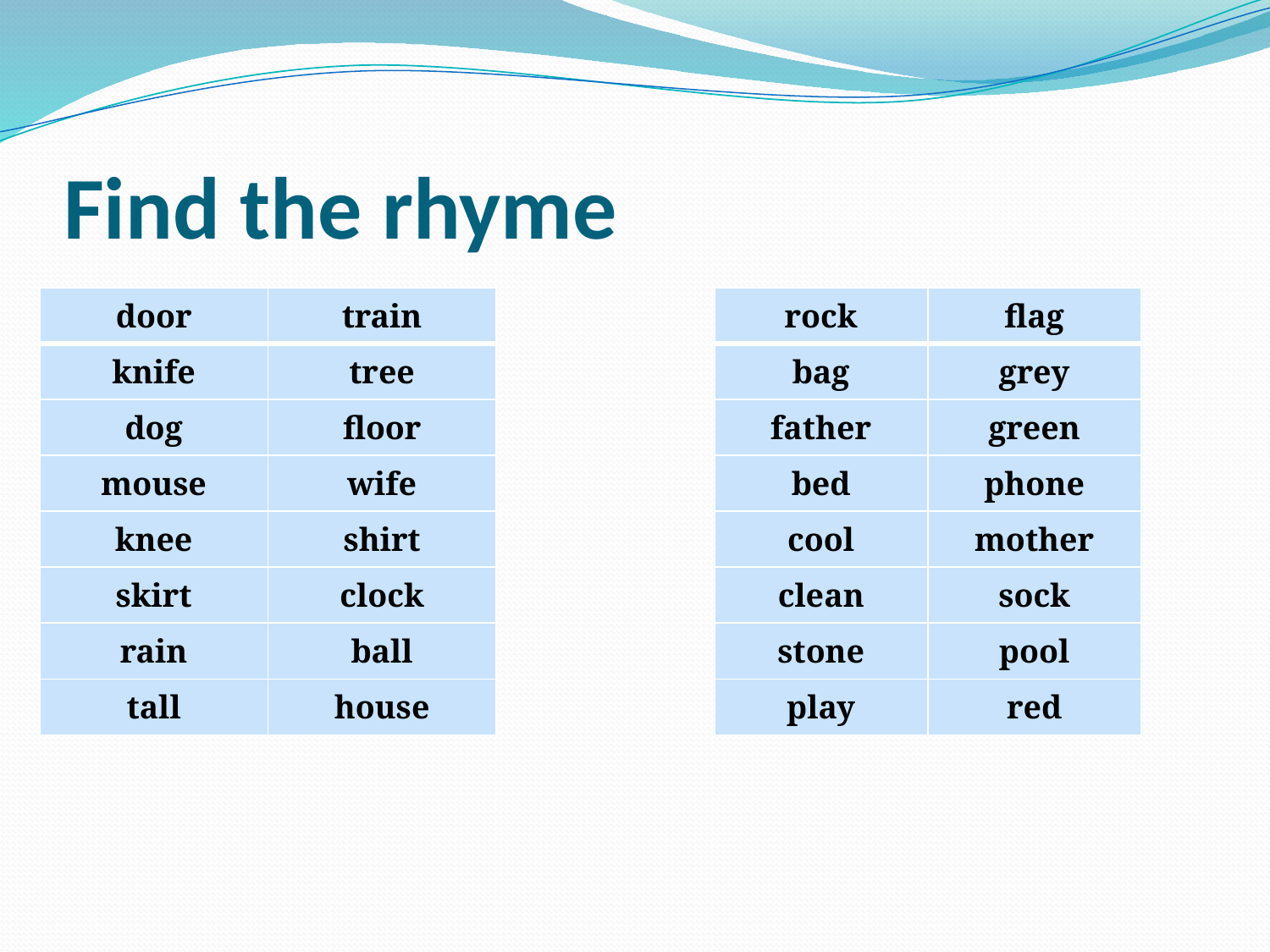

# Find the rhyme
| door | train |
| --- | --- |
| knife | tree |
| dog | floor |
| mouse | wife |
| knee | shirt |
| skirt | clock |
| rain | ball |
| tall | house |
| rock | flag |
| --- | --- |
| bag | grey |
| father | green |
| bed | phone |
| cool | mother |
| clean | sock |
| stone | pool |
| play | red |